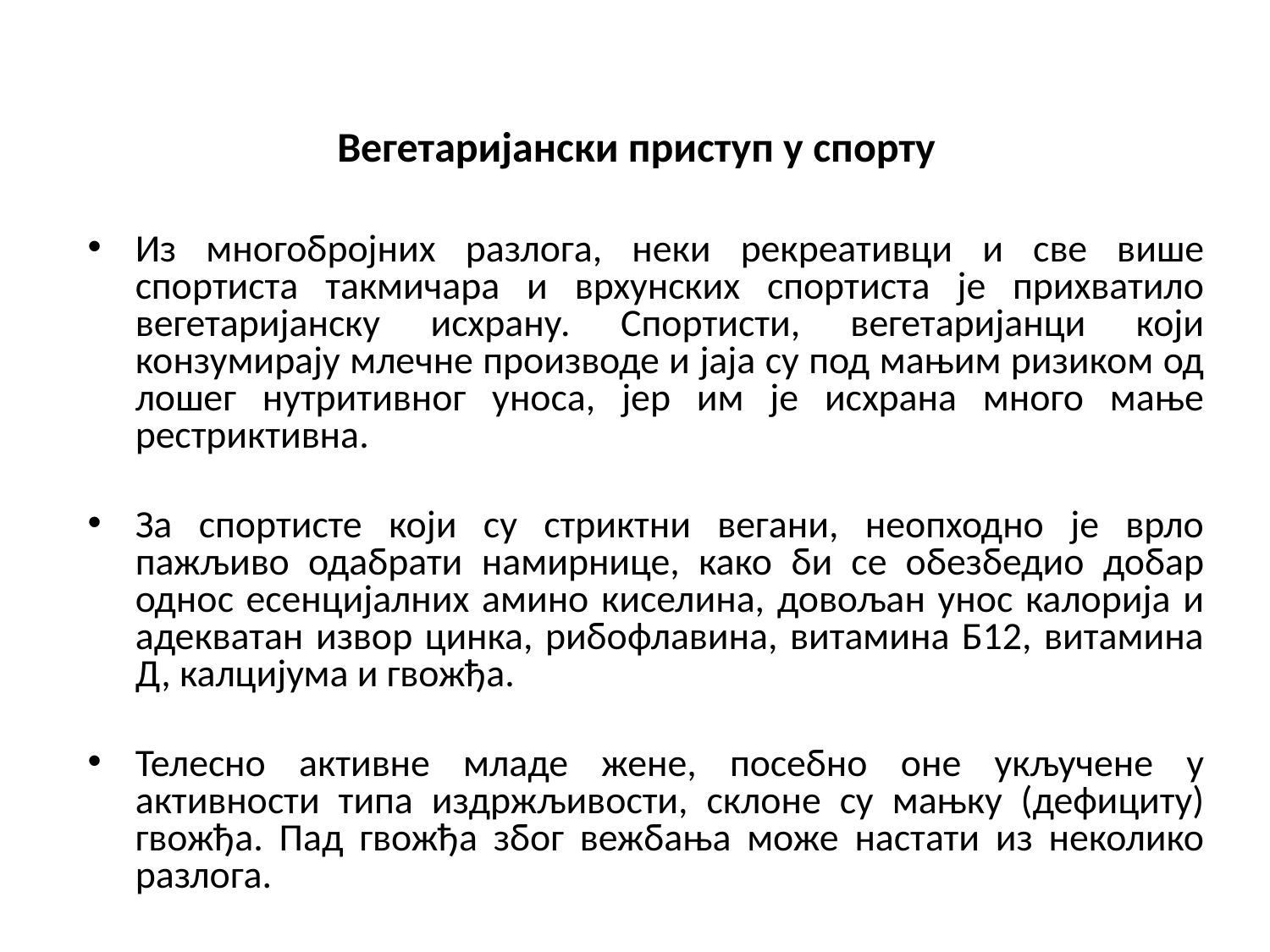

Вегетаријански приступ у спорту

Из многобројних разлога, неки рекреативци и све више спортиста такмичара и врхунских спортиста је прихватило вегетаријанску исхрану. Спортисти, вегетаријанци који конзумирају млечне производе и јаја су под мањим ризиком од лошег нутритивног уноса, јер им је исхрана много мање рестриктивна.

За спортисте који су стриктни вегани, неопходно је врло пажљиво одабрати намирнице, како би се обезбедио добар однос есенцијалних амино киселина, довољан унос калорија и адекватан извор цинка, рибофлавина, витамина Б12, витамина Д, калцијума и гвожђа.

Телесно активне младе жене, посебно оне укључене у активности типа издржљивости, склоне су мањку (дефициту) гвожђа. Пад гвожђа због вежбања може настати из неколико разлога.